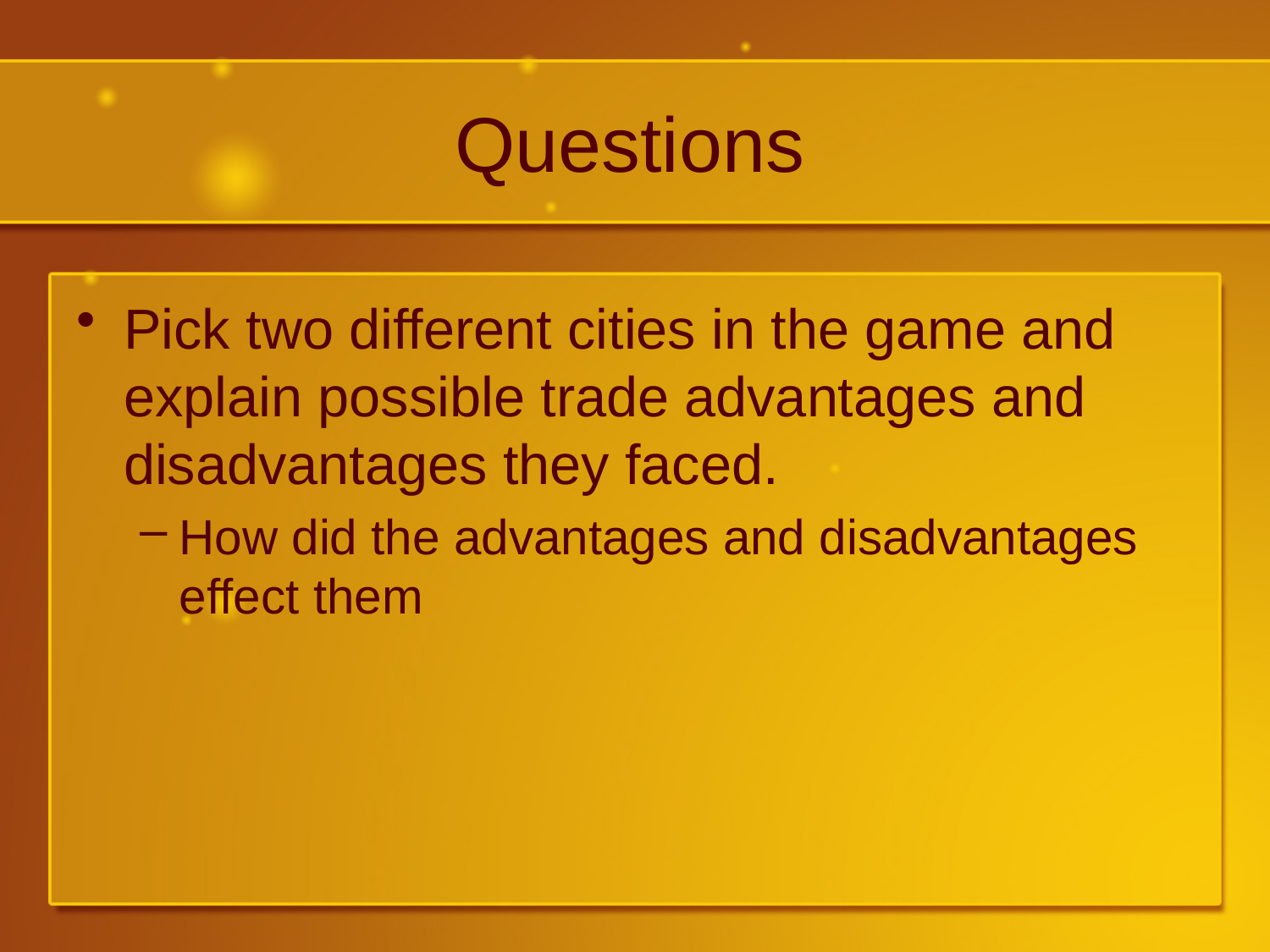

# Questions
Pick two different cities in the game and explain possible trade advantages and disadvantages they faced.
How did the advantages and disadvantages effect them